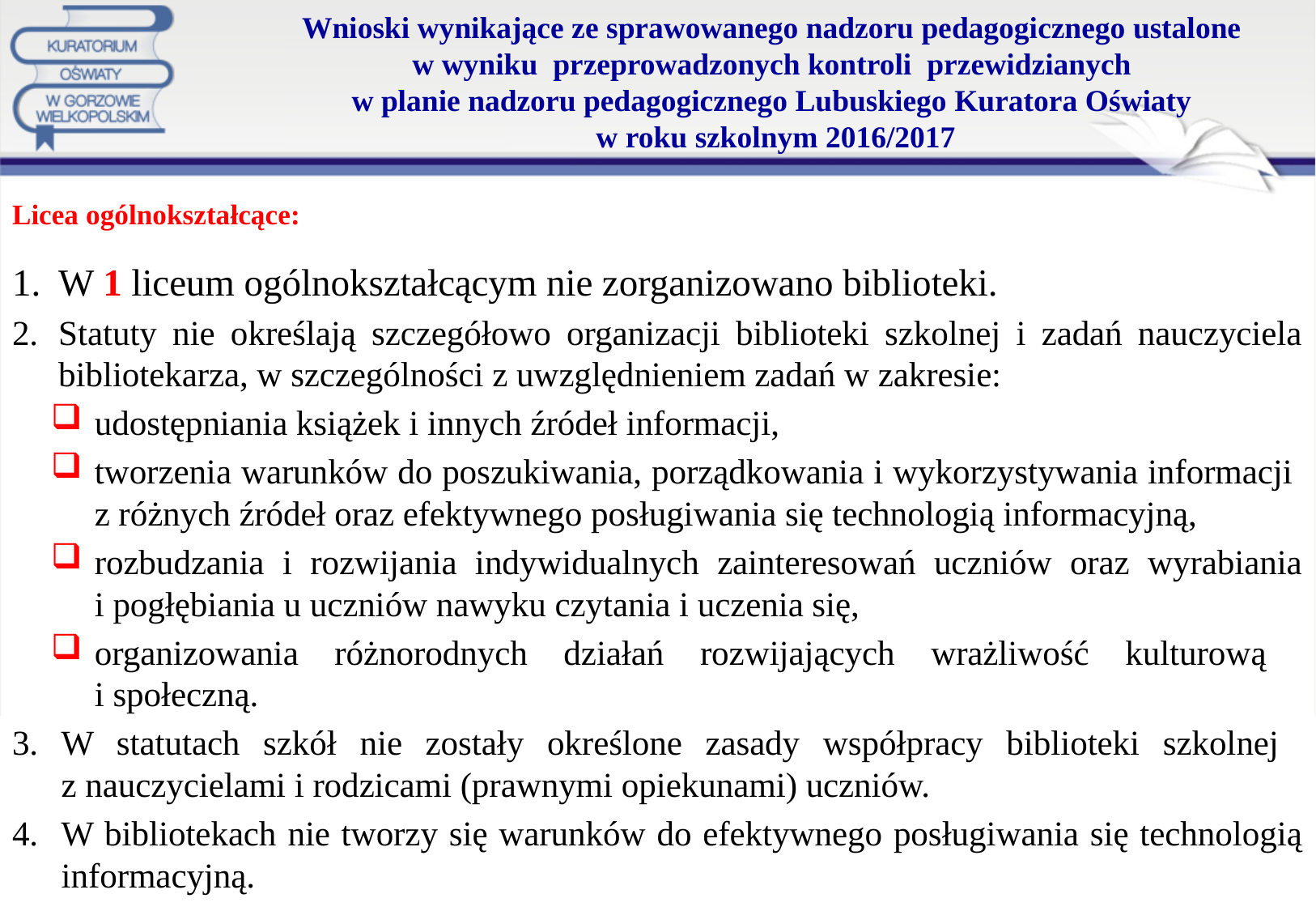

# Wnioski wynikające ze sprawowanego nadzoru pedagogicznego ustalone w wyniku  przeprowadzonych kontroli  przewidzianych w planie nadzoru pedagogicznego Lubuskiego Kuratora Oświaty w roku szkolnym 2016/2017
Licea ogólnokształcące:

W 1 liceum ogólnokształcącym nie zorganizowano biblioteki.
Statuty nie określają szczegółowo organizacji biblioteki szkolnej i zadań nauczyciela bibliotekarza, w szczególności z uwzględnieniem zadań w zakresie:
udostępniania książek i innych źródeł informacji,
tworzenia warunków do poszukiwania, porządkowania i wykorzystywania informacji
z różnych źródeł oraz efektywnego posługiwania się technologią informacyjną,
rozbudzania i rozwijania indywidualnych zainteresowań uczniów oraz wyrabiania i pogłębiania u uczniów nawyku czytania i uczenia się,
organizowania różnorodnych działań rozwijających wrażliwość kulturową
i społeczną.
W statutach szkół nie zostały określone zasady współpracy biblioteki szkolnej
z nauczycielami i rodzicami (prawnymi opiekunami) uczniów.
W bibliotekach nie tworzy się warunków do efektywnego posługiwania się technologią informacyjną.